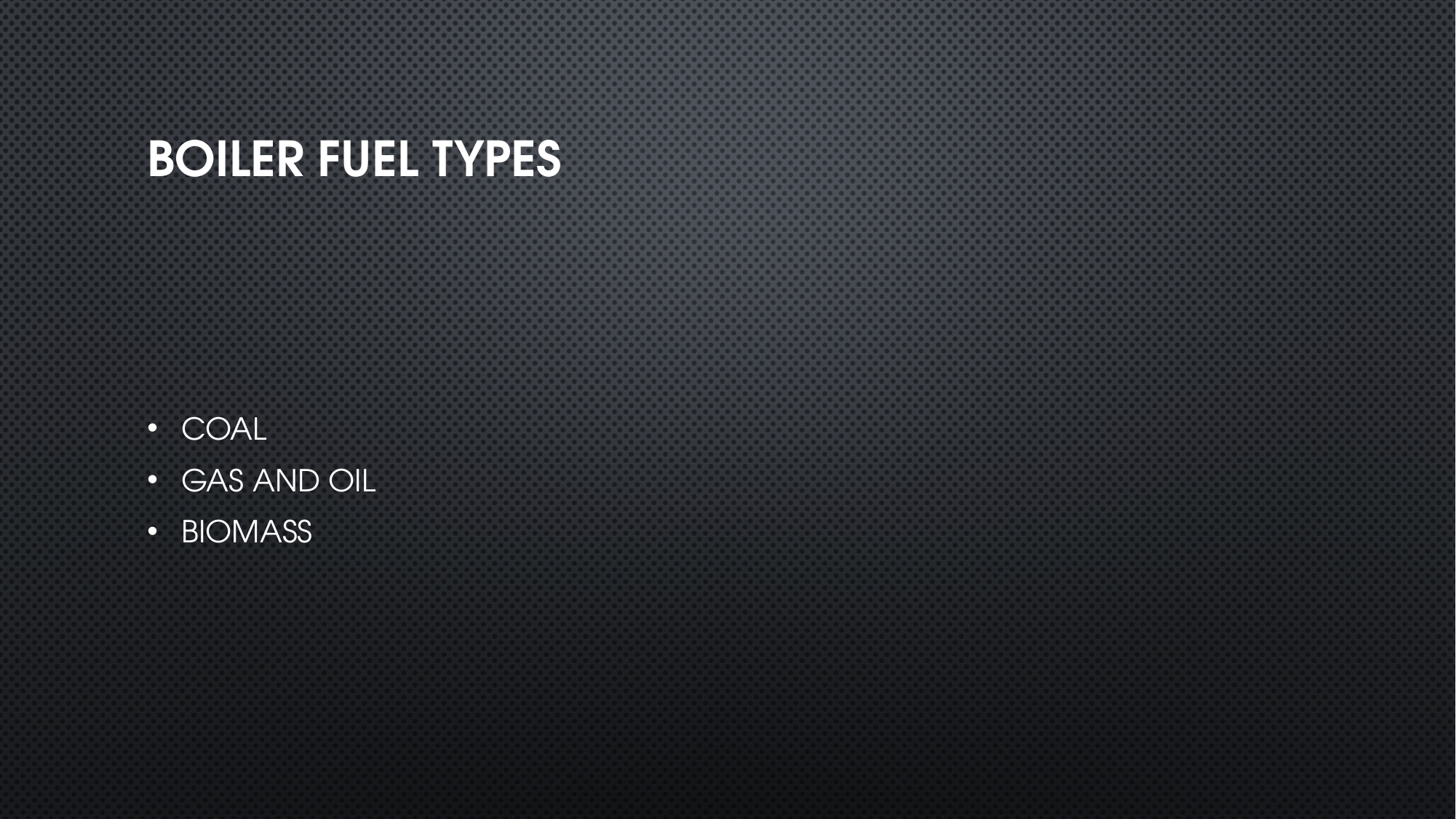

# Boiler Fuel Types
Coal
Gas and Oil
Biomass